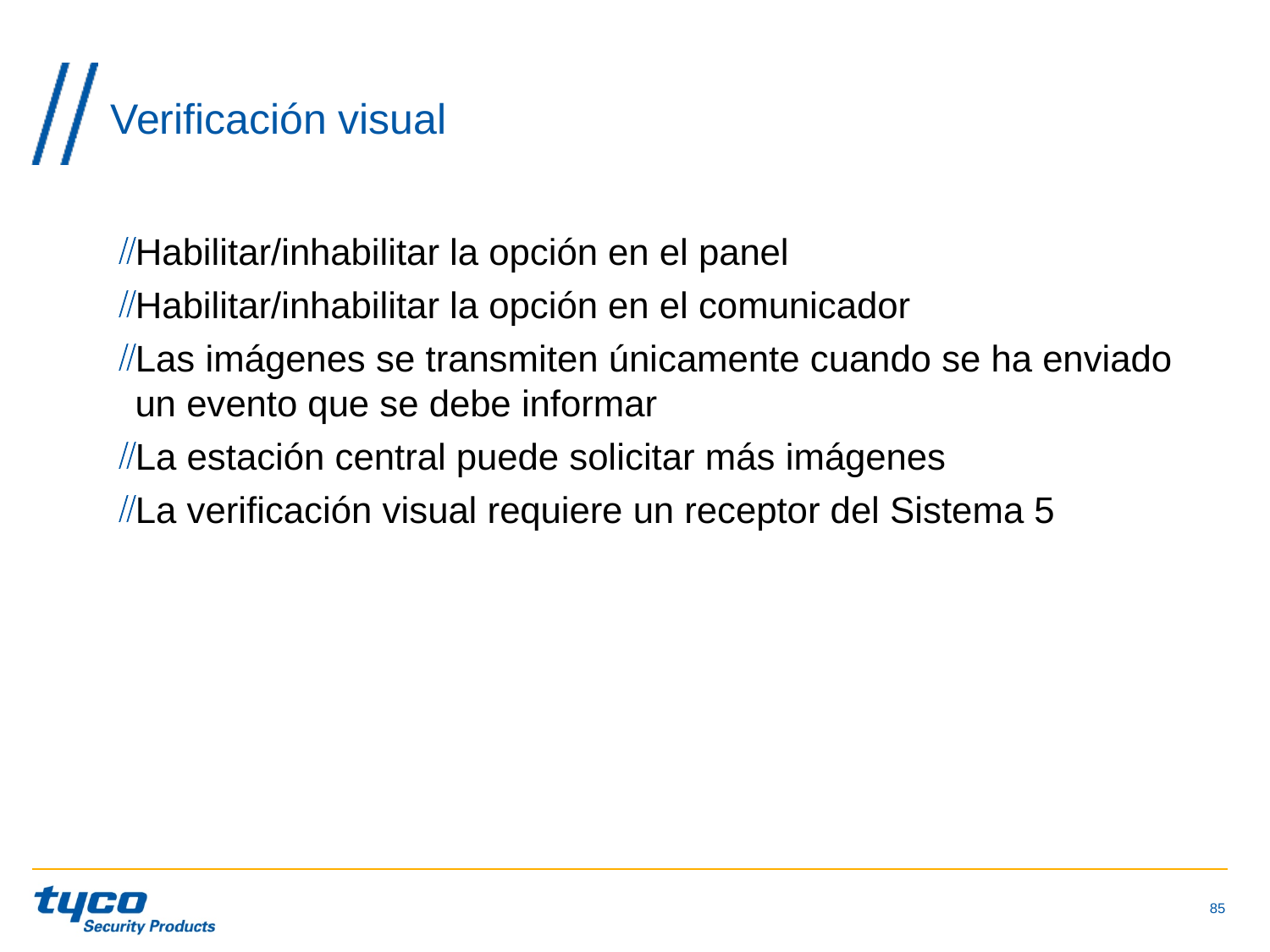

# Verificación visual
Habilitar/inhabilitar la opción en el panel
Habilitar/inhabilitar la opción en el comunicador
Las imágenes se transmiten únicamente cuando se ha enviado un evento que se debe informar
La estación central puede solicitar más imágenes
La verificación visual requiere un receptor del Sistema 5
85